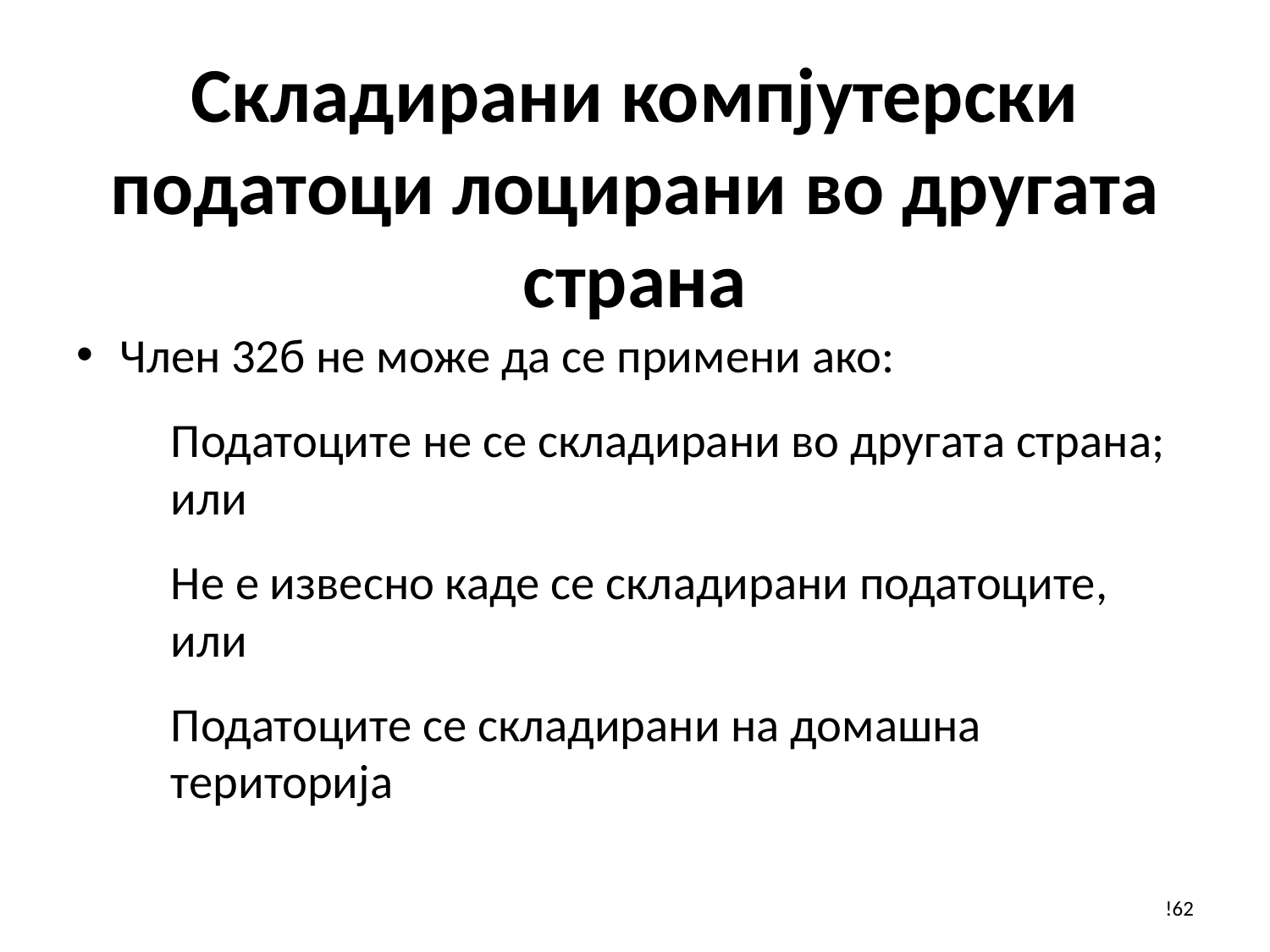

# Складирани компјутерски податоци лоцирани во другата страна
Член 32б не може да се примени ако:
Податоците не се складирани во другата страна; или
Не е извесно каде се складирани податоците, или
Податоците се складирани на домашна територија

!62